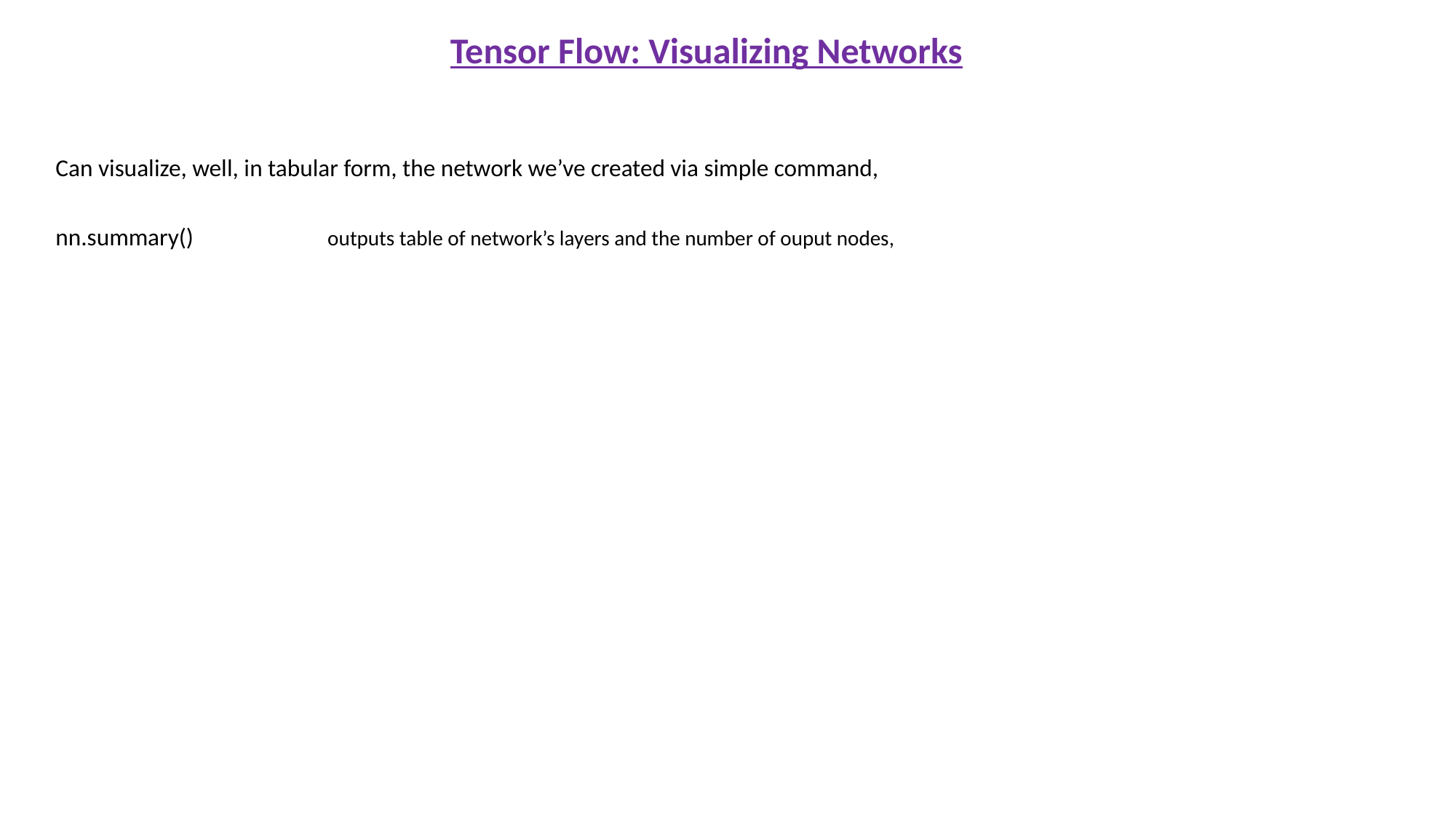

Tensor Flow: Visualizing Networks
Can visualize, well, in tabular form, the network we’ve created via simple command,
nn.summary()
outputs table of network’s layers and the number of ouput nodes,